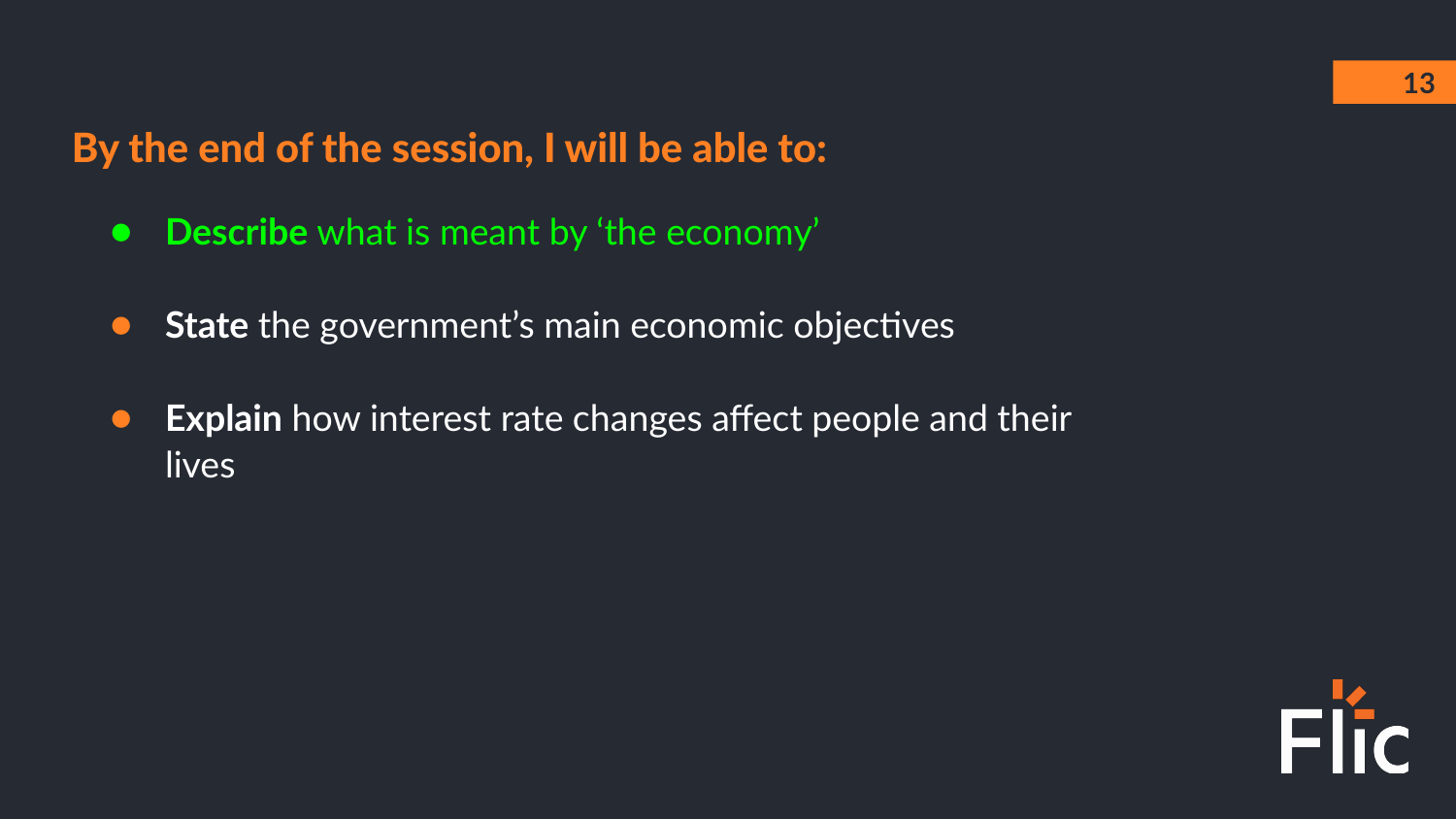

13
By the end of the session, I will be able to:

Describe what is meant by ‘the economy’

State the government’s main economic objectives

Explain how interest rate changes affect people and their lives